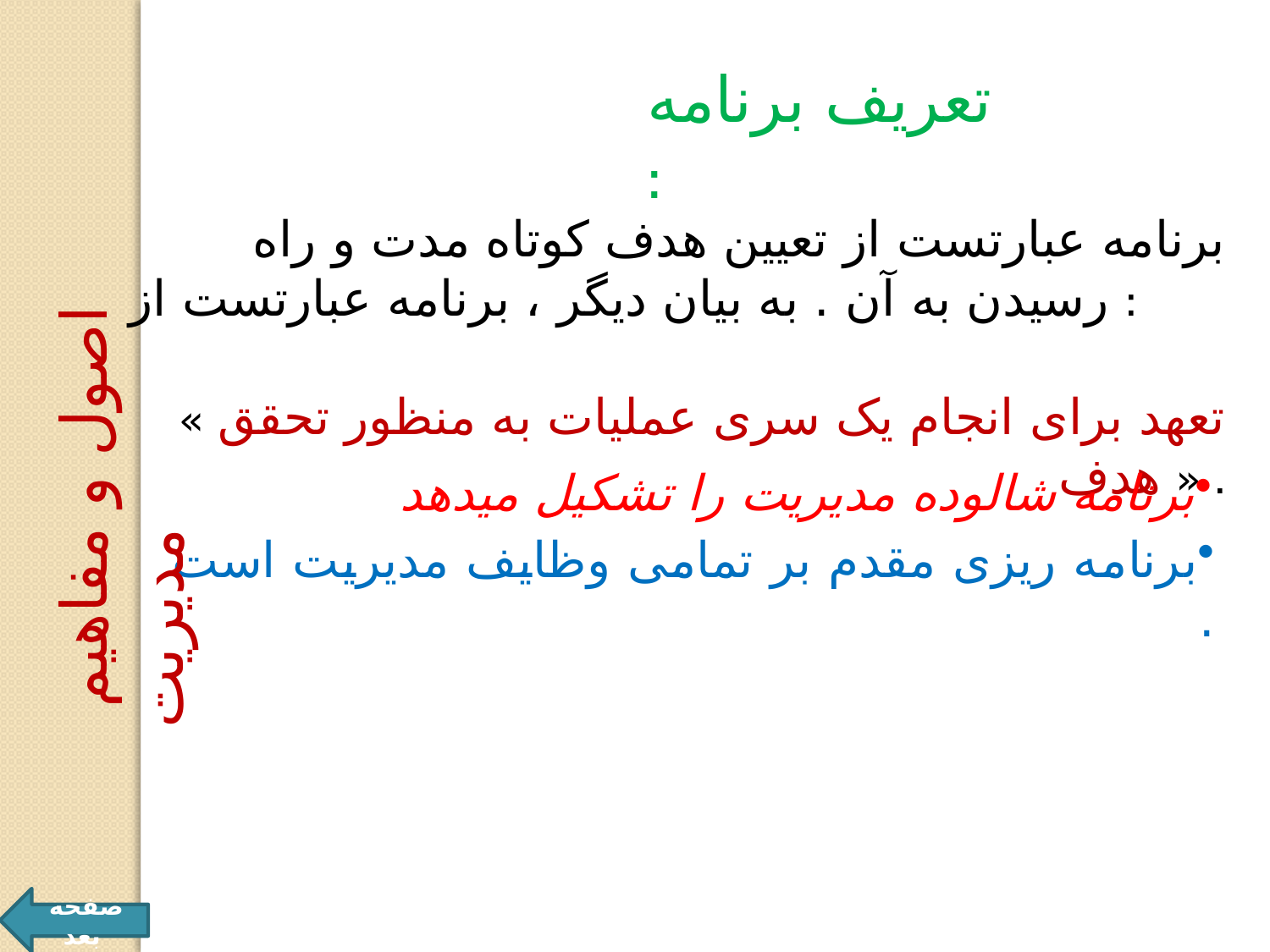

تعریف برنامه :
برنامه عبارتست از تعیین هدف کوتاه مدت و راه رسیدن به آن . به بیان دیگر ، برنامه عبارتست از :
 « تعهد برای انجام یک سری عملیات به منظور تحقق هدف » .
اصول و مفاهيم  مديريت
برنامه شالوده مدیریت را تشکیل میدهد
برنامه ریزی مقدم بر تمامی وظایف مدیریت است .
صفحه  بعد